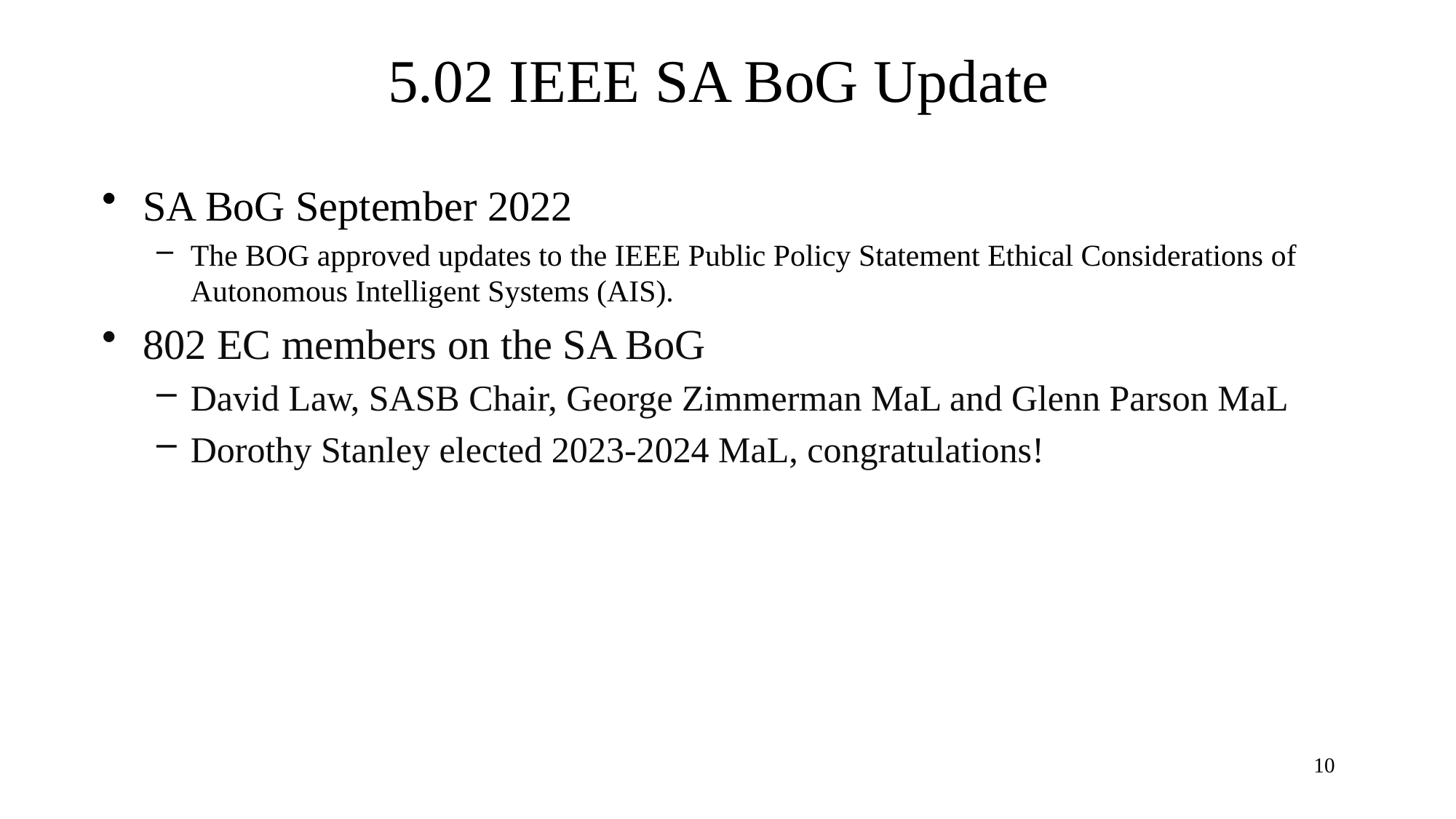

5.02 IEEE SA BoG Update
SA BoG September 2022
The BOG approved updates to the IEEE Public Policy Statement Ethical Considerations of Autonomous Intelligent Systems (AIS).
802 EC members on the SA BoG
David Law, SASB Chair, George Zimmerman MaL and Glenn Parson MaL
Dorothy Stanley elected 2023-2024 MaL, congratulations!

10